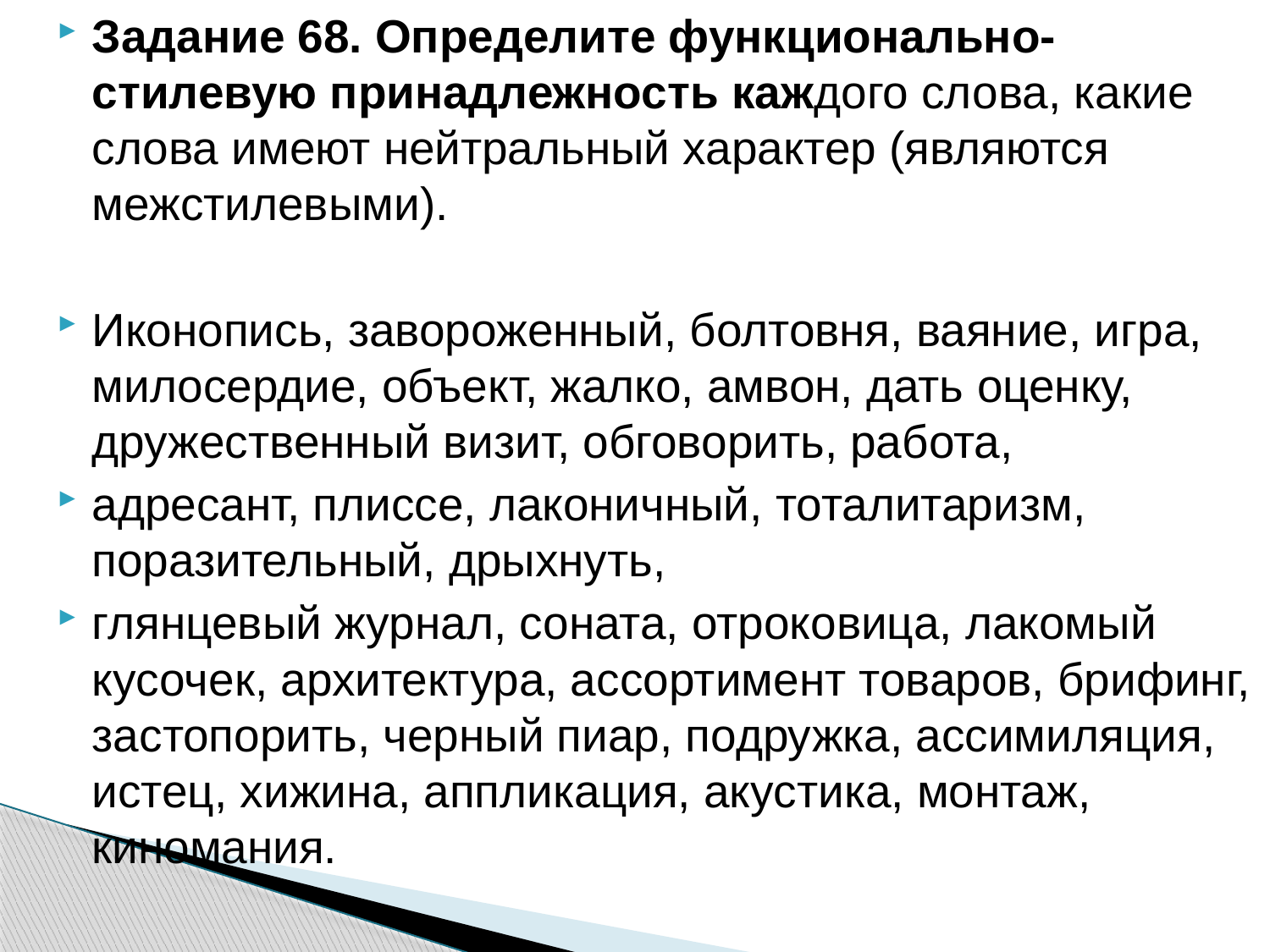

Задание 68. Определите функционально-стилевую принадлежность каждого слова, какие слова имеют нейтральный характер (являются межстилевыми).

Иконопись, завороженный, болтовня, ваяние, игра, милосердие, объект, жалко, амвон, дать оценку, дружественный визит, обговорить, работа,
адресант, плиссе, лаконичный, тоталитаризм, поразительный, дрыхнуть,
глянцевый журнал, соната, отроковица, лакомый кусочек, архитектура, ассортимент товаров, брифинг, застопорить, черный пиар, подружка, ассимиляция, истец, хижина, аппликация, акустика, монтаж, киномания.